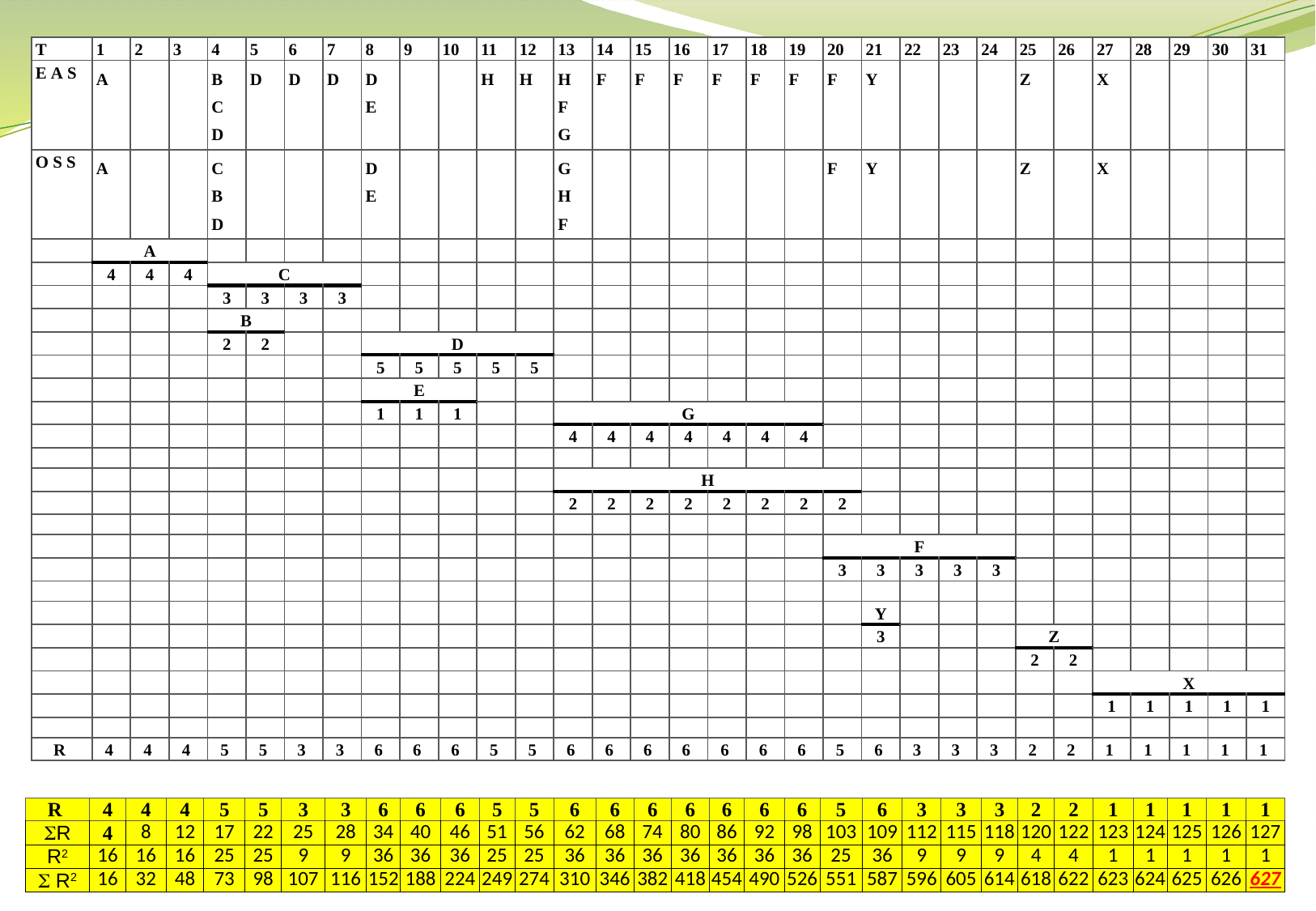

| T | 1 | 2 | 3 | 4 | 5 | 6 | 7 | 8 | 9 | 10 | 11 | 12 | 13 | 14 | 15 | 16 | 17 | 18 | 19 | 20 | 21 | 22 | 23 | 24 | 25 | 26 | 27 | 28 | 29 | 30 | 31 |
| --- | --- | --- | --- | --- | --- | --- | --- | --- | --- | --- | --- | --- | --- | --- | --- | --- | --- | --- | --- | --- | --- | --- | --- | --- | --- | --- | --- | --- | --- | --- | --- |
| E A S | A |  |  | B C D | D | D | D | D E |  |  | H | H | H F G | F | F | F | F | F | F | F | Y |  |  |  | Z |  | X |  |  |  |  |
| O S S | A |  |  | C B D |  |  |  | D E |  |  |  |  | G H F |  |  |  |  |  |  | F | Y |  |  |  | Z |  | X |  |  |  |  |
|  | A |  |  |  |  |  |  |  |  |  |  |  |  |  |  |  |  |  |  |  |  |  |  |  |  |  |  |  |  |  |  |
|  | 4 | 4 | 4 | C |  |  |  |  |  |  |  |  |  |  |  |  |  |  |  |  |  |  |  |  |  |  |  |  |  |  |  |
|  |  |  |  | 3 | 3 | 3 | 3 |  |  |  |  |  |  |  |  |  |  |  |  |  |  |  |  |  |  |  |  |  |  |  |  |
|  |  |  |  | B |  |  |  |  |  |  |  |  |  |  |  |  |  |  |  |  |  |  |  |  |  |  |  |  |  |  |  |
|  |  |  |  | 2 | 2 |  |  | D |  |  |  |  |  |  |  |  |  |  |  |  |  |  |  |  |  |  |  |  |  |  |  |
|  |  |  |  |  |  |  |  | 5 | 5 | 5 | 5 | 5 |  |  |  |  |  |  |  |  |  |  |  |  |  |  |  |  |  |  |  |
|  |  |  |  |  |  |  |  | E |  |  |  |  |  |  |  |  |  |  |  |  |  |  |  |  |  |  |  |  |  |  |  |
|  |  |  |  |  |  |  |  | 1 | 1 | 1 |  |  | G |  |  |  |  |  |  |  |  |  |  |  |  |  |  |  |  |  |  |
|  |  |  |  |  |  |  |  |  |  |  |  |  | 4 | 4 | 4 | 4 | 4 | 4 | 4 |  |  |  |  |  |  |  |  |  |  |  |  |
|  |  |  |  |  |  |  |  |  |  |  |  |  |  |  |  |  |  |  |  |  |  |  |  |  |  |  |  |  |  |  |  |
|  |  |  |  |  |  |  |  |  |  |  |  |  | H |  |  |  |  |  |  |  |  |  |  |  |  |  |  |  |  |  |  |
|  |  |  |  |  |  |  |  |  |  |  |  |  | 2 | 2 | 2 | 2 | 2 | 2 | 2 | 2 |  |  |  |  |  |  |  |  |  |  |  |
|  |  |  |  |  |  |  |  |  |  |  |  |  |  |  |  |  |  |  |  |  |  |  |  |  |  |  |  |  |  |  |  |
|  |  |  |  |  |  |  |  |  |  |  |  |  |  |  |  |  |  |  |  | F |  |  |  |  |  |  |  |  |  |  |  |
|  |  |  |  |  |  |  |  |  |  |  |  |  |  |  |  |  |  |  |  | 3 | 3 | 3 | 3 | 3 |  |  |  |  |  |  |  |
|  |  |  |  |  |  |  |  |  |  |  |  |  |  |  |  |  |  |  |  |  |  |  |  |  |  |  |  |  |  |  |  |
|  |  |  |  |  |  |  |  |  |  |  |  |  |  |  |  |  |  |  |  |  | Y |  |  |  |  |  |  |  |  |  |  |
|  |  |  |  |  |  |  |  |  |  |  |  |  |  |  |  |  |  |  |  |  | 3 |  |  |  | Z |  |  |  |  |  |  |
|  |  |  |  |  |  |  |  |  |  |  |  |  |  |  |  |  |  |  |  |  |  |  |  |  | 2 | 2 |  |  |  |  |  |
|  |  |  |  |  |  |  |  |  |  |  |  |  |  |  |  |  |  |  |  |  |  |  |  |  |  |  | X |  |  |  |  |
|  |  |  |  |  |  |  |  |  |  |  |  |  |  |  |  |  |  |  |  |  |  |  |  |  |  |  | 1 | 1 | 1 | 1 | 1 |
|  |  |  |  |  |  |  |  |  |  |  |  |  |  |  |  |  |  |  |  |  |  |  |  |  |  |  |  |  |  |  |  |
| R | 4 | 4 | 4 | 5 | 5 | 3 | 3 | 6 | 6 | 6 | 5 | 5 | 6 | 6 | 6 | 6 | 6 | 6 | 6 | 5 | 6 | 3 | 3 | 3 | 2 | 2 | 1 | 1 | 1 | 1 | 1 |

| R | 4 | 4 | 4 | 5 | 5 | 3 | 3 | 6 | 6 | 6 | 5 | 5 | 6 | 6 | 6 | 6 | 6 | 6 | 6 | 5 | 6 | 3 | 3 | 3 | 2 | 2 | 1 | 1 | 1 | 1 | 1 |
| --- | --- | --- | --- | --- | --- | --- | --- | --- | --- | --- | --- | --- | --- | --- | --- | --- | --- | --- | --- | --- | --- | --- | --- | --- | --- | --- | --- | --- | --- | --- | --- |
| ΣR | 4 | 8 | 12 | 17 | 22 | 25 | 28 | 34 | 40 | 46 | 51 | 56 | 62 | 68 | 74 | 80 | 86 | 92 | 98 | 103 | 109 | 112 | 115 | 118 | 120 | 122 | 123 | 124 | 125 | 126 | 127 |
| R2 | 16 | 16 | 16 | 25 | 25 | 9 | 9 | 36 | 36 | 36 | 25 | 25 | 36 | 36 | 36 | 36 | 36 | 36 | 36 | 25 | 36 | 9 | 9 | 9 | 4 | 4 | 1 | 1 | 1 | 1 | 1 |
| Σ R2 | 16 | 32 | 48 | 73 | 98 | 107 | 116 | 152 | 188 | 224 | 249 | 274 | 310 | 346 | 382 | 418 | 454 | 490 | 526 | 551 | 587 | 596 | 605 | 614 | 618 | 622 | 623 | 624 | 625 | 626 | 627 |